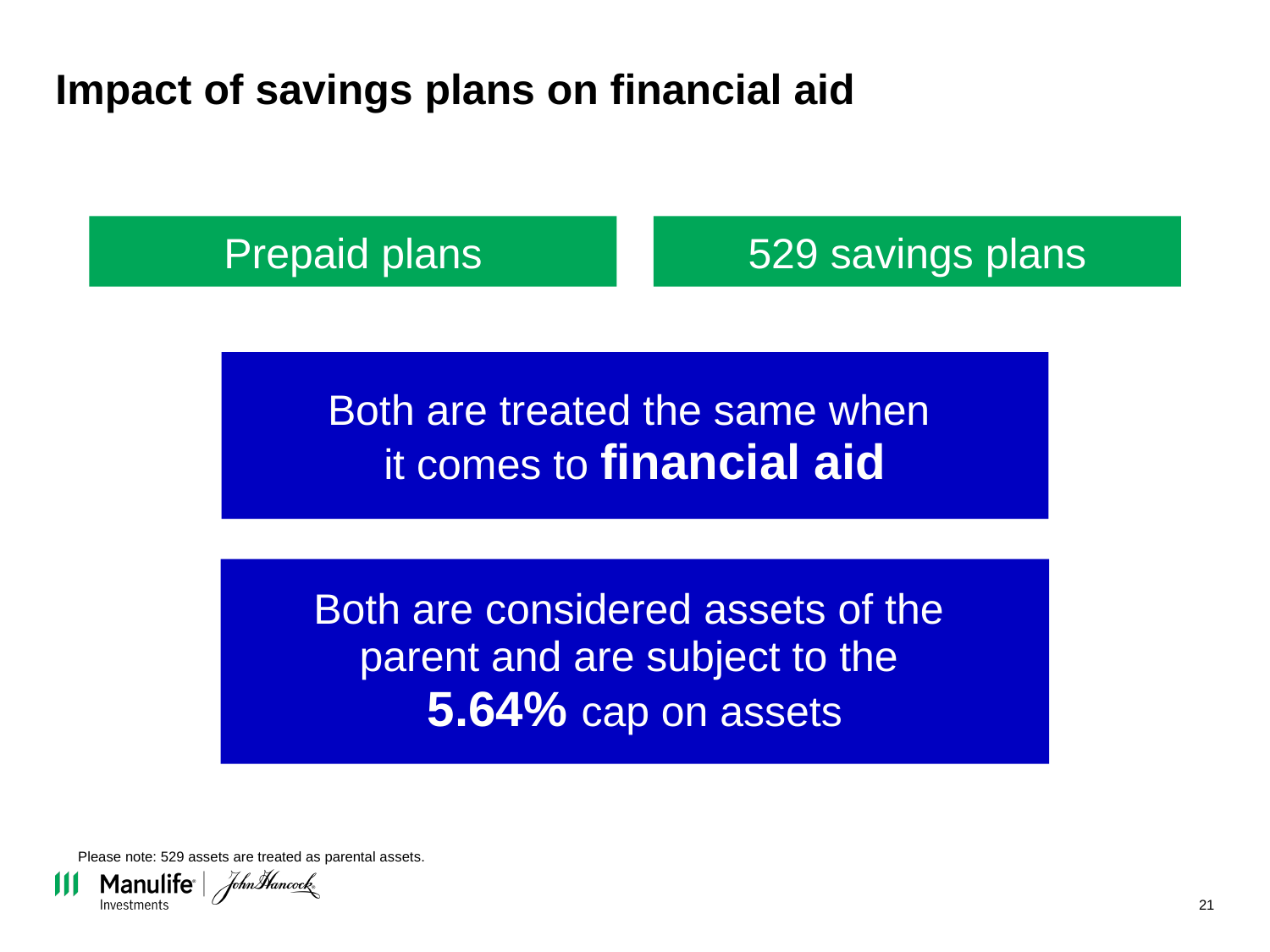

# Impact of savings plans on financial aid
Prepaid plans
529 savings plans
Both are treated the same when
it comes to financial aid
Both are considered assets of the
parent and are subject to the
5.64% cap on assets
Please note: 529 assets are treated as parental assets.
21
THIS MATERIAL IS FOR INSTITUTIONAL/BROKER-DEALER USE ONLY. NOT FOR DISTRIBUTION OR USE WITH THE PUBLIC.